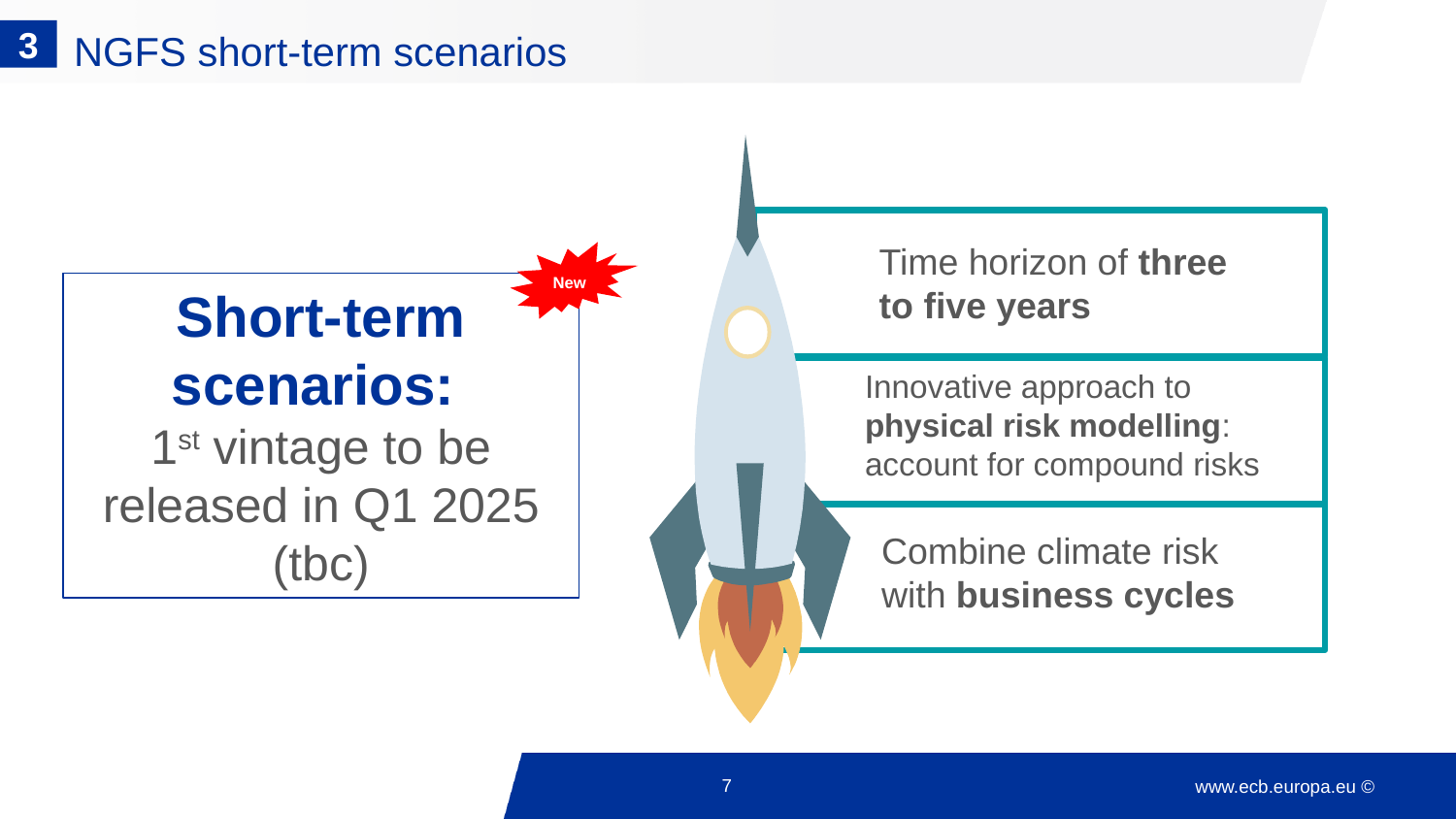

3
# NGFS short-term scenarios

Time horizon of three to five years
New
Short-term scenarios:
1st vintage to be released in Q1 2025 (tbc)
Innovative approach to physical risk modelling: account for compound risks
Combine climate risk with business cycles
7